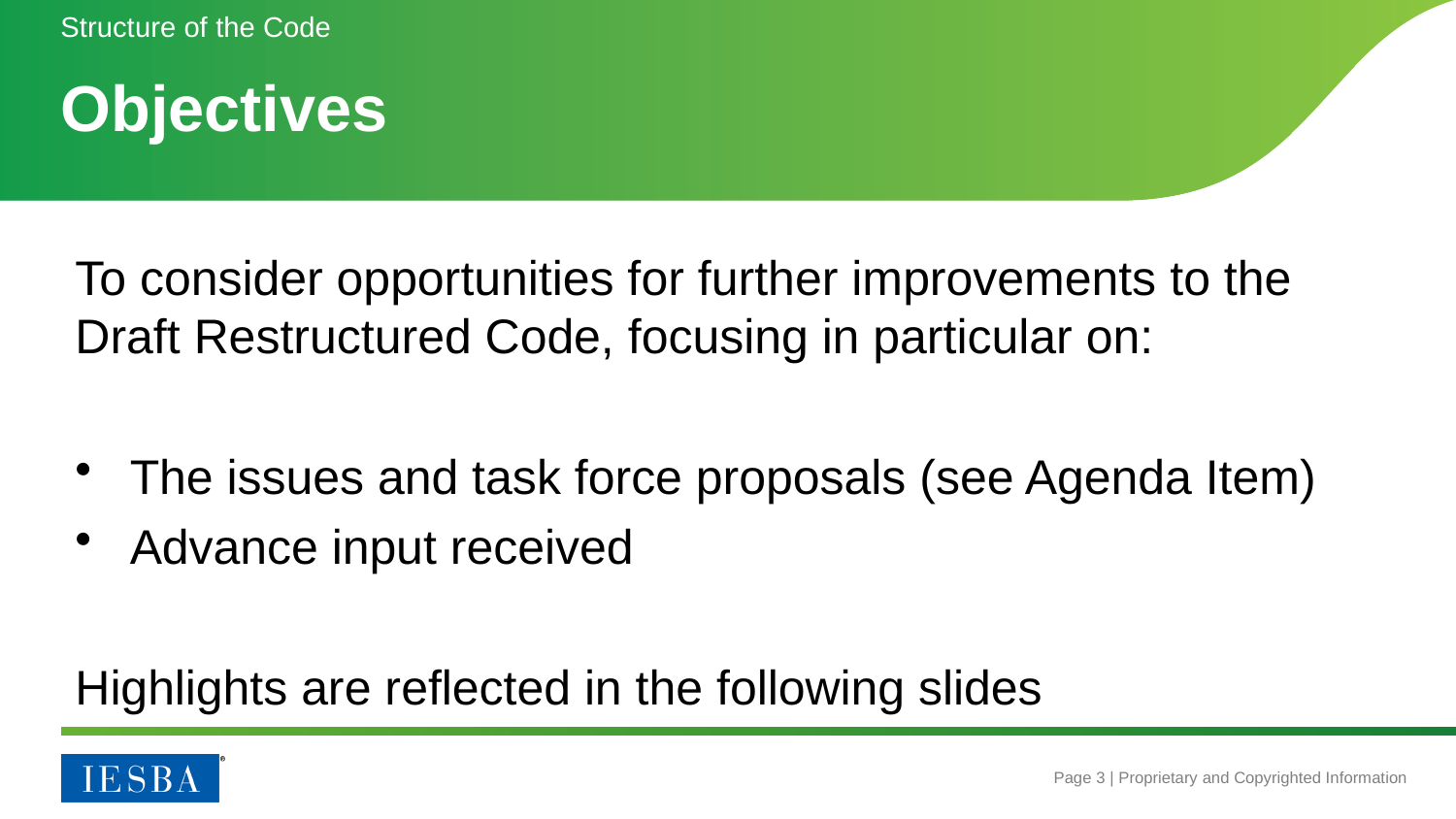

Structure of the Code
# Objectives
To consider opportunities for further improvements to the Draft Restructured Code, focusing in particular on:

The issues and task force proposals (see Agenda Item)
Advance input received

Highlights are reflected in the following slides